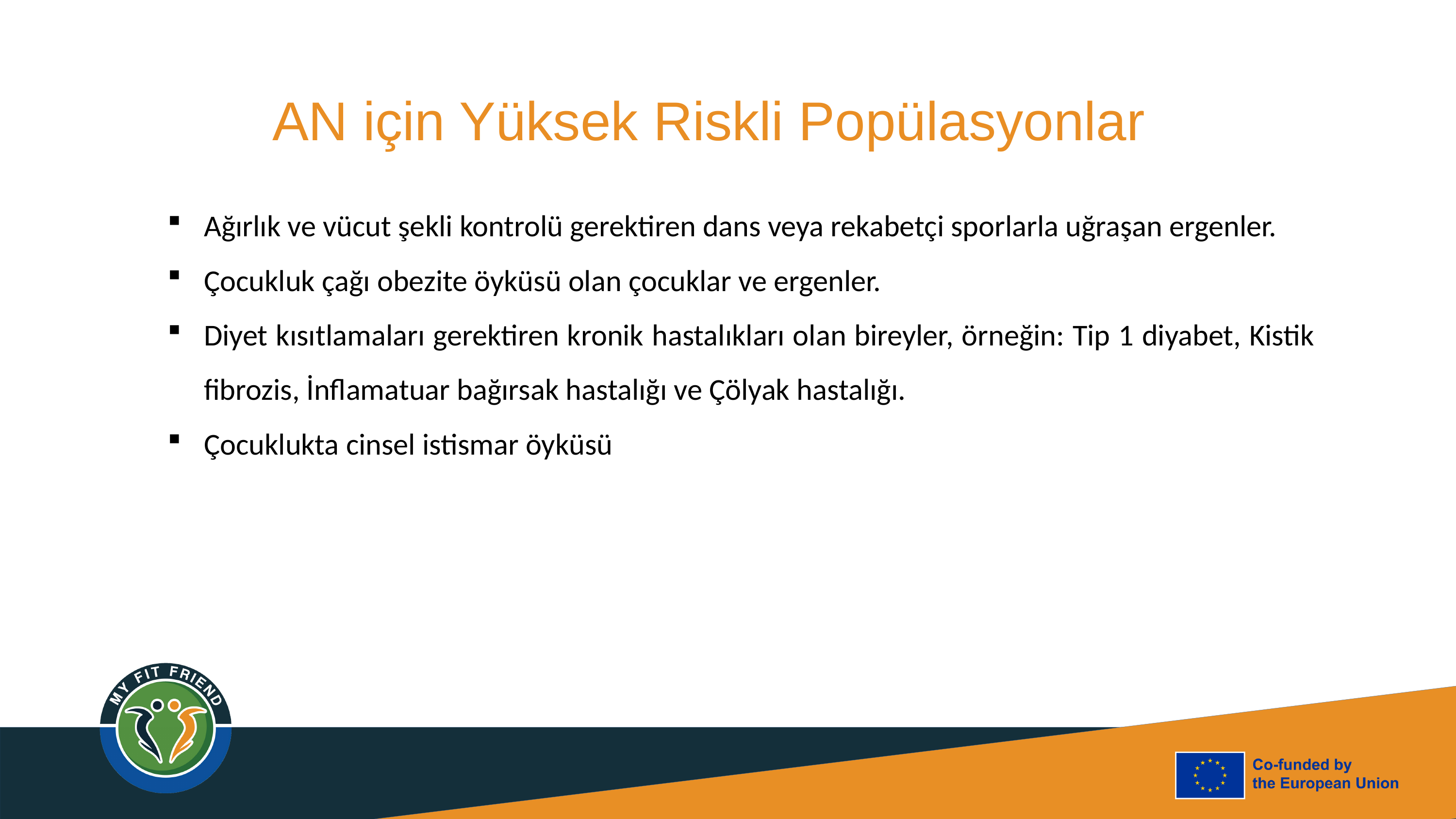

AN için Yüksek Riskli Popülasyonlar

Ağırlık ve vücut şekli kontrolü gerektiren dans veya rekabetçi sporlarla uğraşan ergenler.
Çocukluk çağı obezite öyküsü olan çocuklar ve ergenler.
Diyet kısıtlamaları gerektiren kronik hastalıkları olan bireyler, örneğin: Tip 1 diyabet, Kistik fibrozis, İnflamatuar bağırsak hastalığı ve Çölyak hastalığı.
Çocuklukta cinsel istismar öyküsü